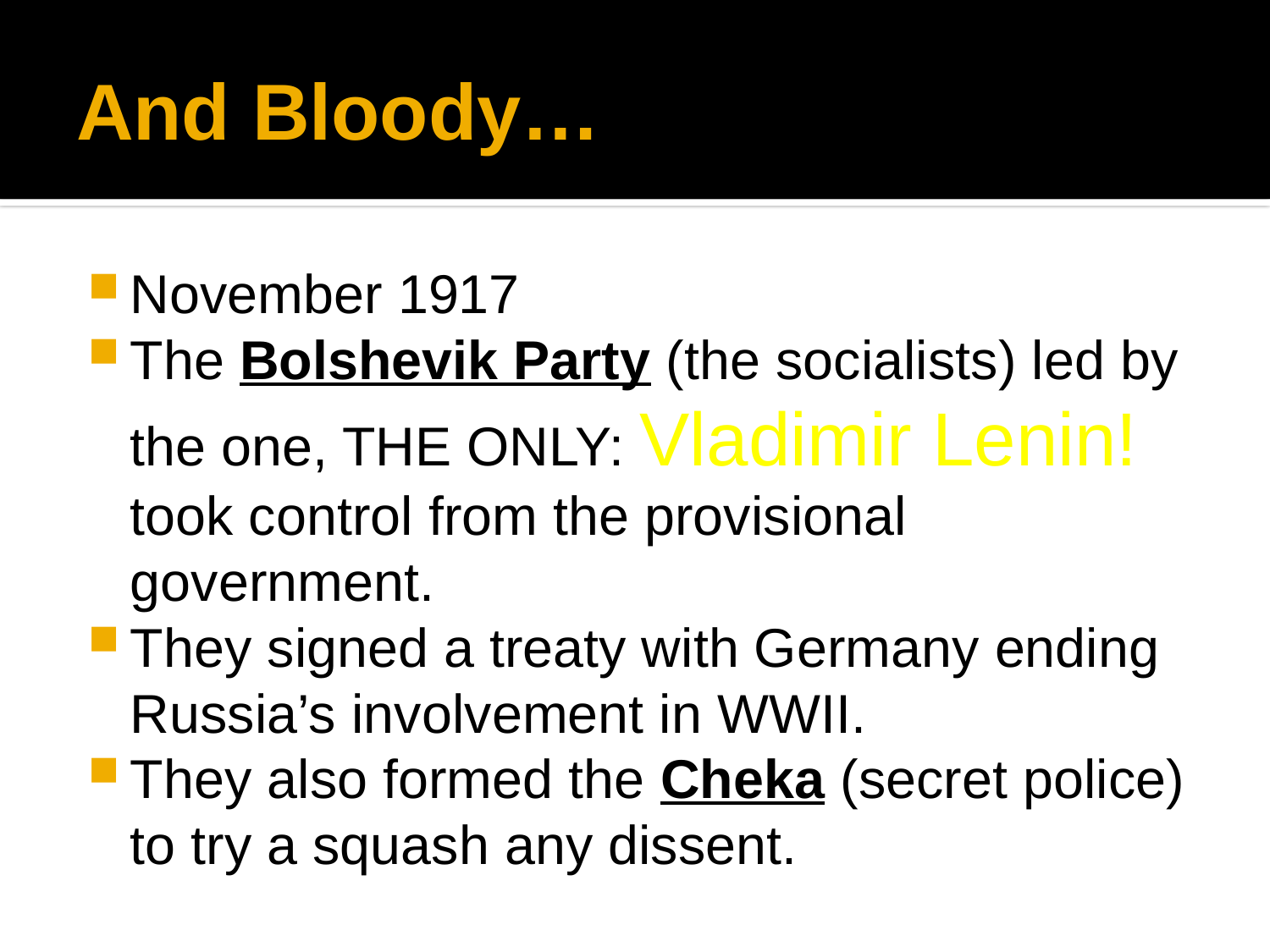

# And Bloody…
November 1917
The Bolshevik Party (the socialists) led by the one, THE ONLY: Vladimir Lenin! took control from the provisional government.
They signed a treaty with Germany ending Russia’s involvement in WWII.
They also formed the Cheka (secret police) to try a squash any dissent.